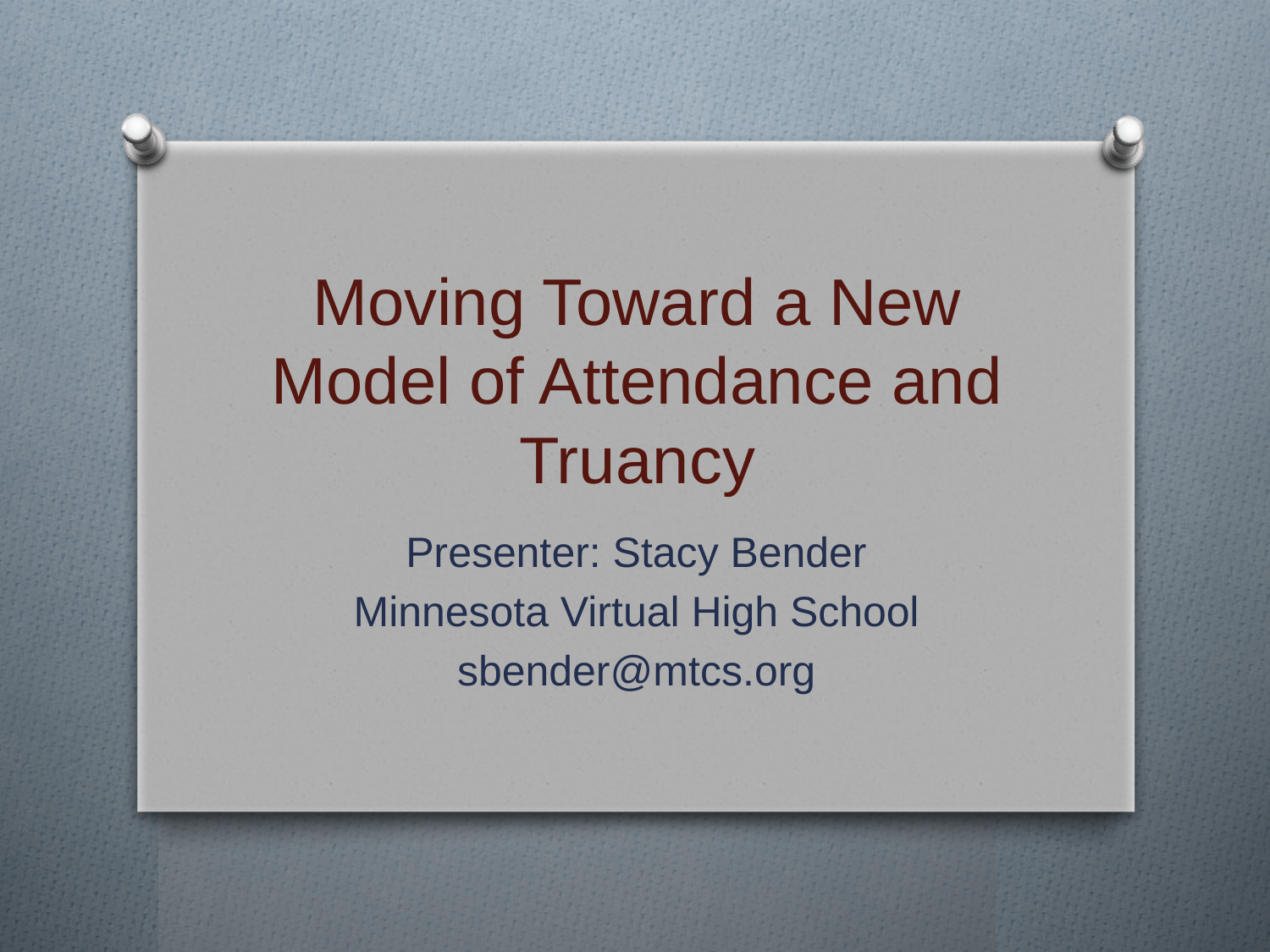

# Moving Toward a New Model of Attendance and Truancy
Presenter: Stacy Bender
Minnesota Virtual High School
sbender@mtcs.org